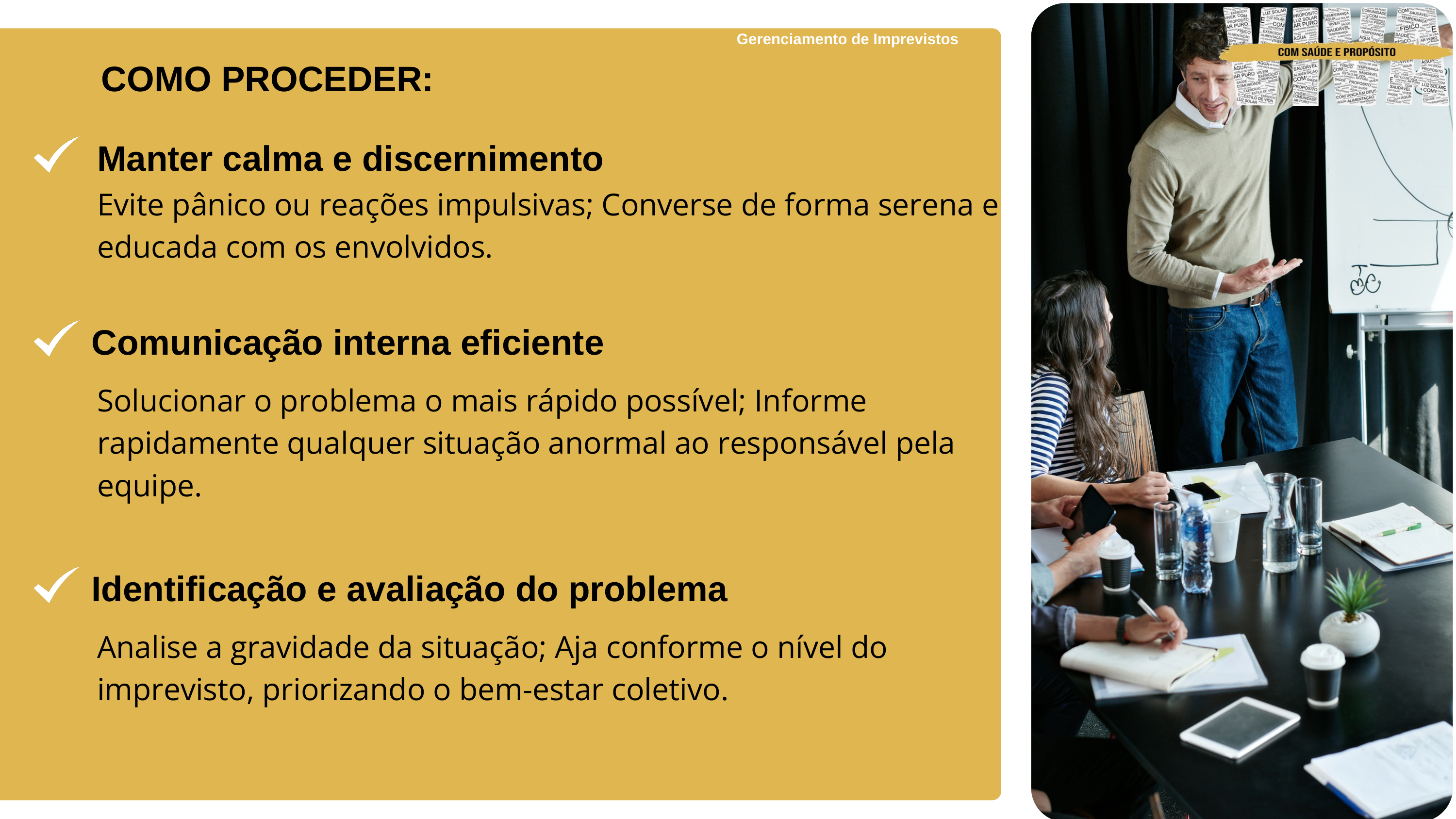

Gerenciamento de Imprevistos

 COMO PROCEDER:
Manter calma e discernimento

Evite pânico ou reações impulsivas; Converse de forma serena e educada com os envolvidos.
Comunicação interna eficiente

Solucionar o problema o mais rápido possível; Informe rapidamente qualquer situação anormal ao responsável pela equipe.
Identificação e avaliação do problema

Analise a gravidade da situação; Aja conforme o nível do imprevisto, priorizando o bem-estar coletivo.